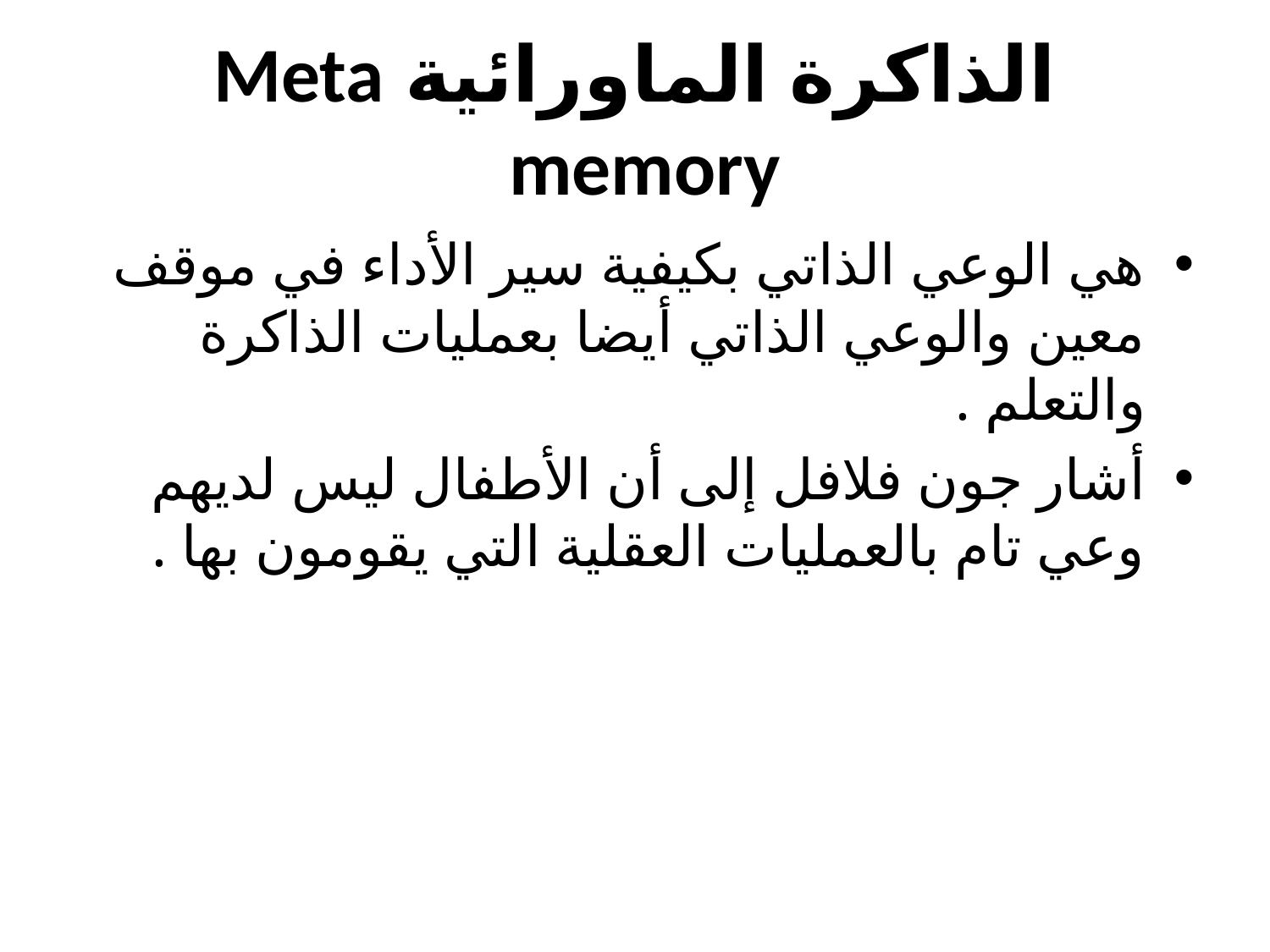

# الذاكرة الماورائية Meta memory
هي الوعي الذاتي بكيفية سير الأداء في موقف معين والوعي الذاتي أيضا بعمليات الذاكرة والتعلم .
أشار جون فلافل إلى أن الأطفال ليس لديهم وعي تام بالعمليات العقلية التي يقومون بها .